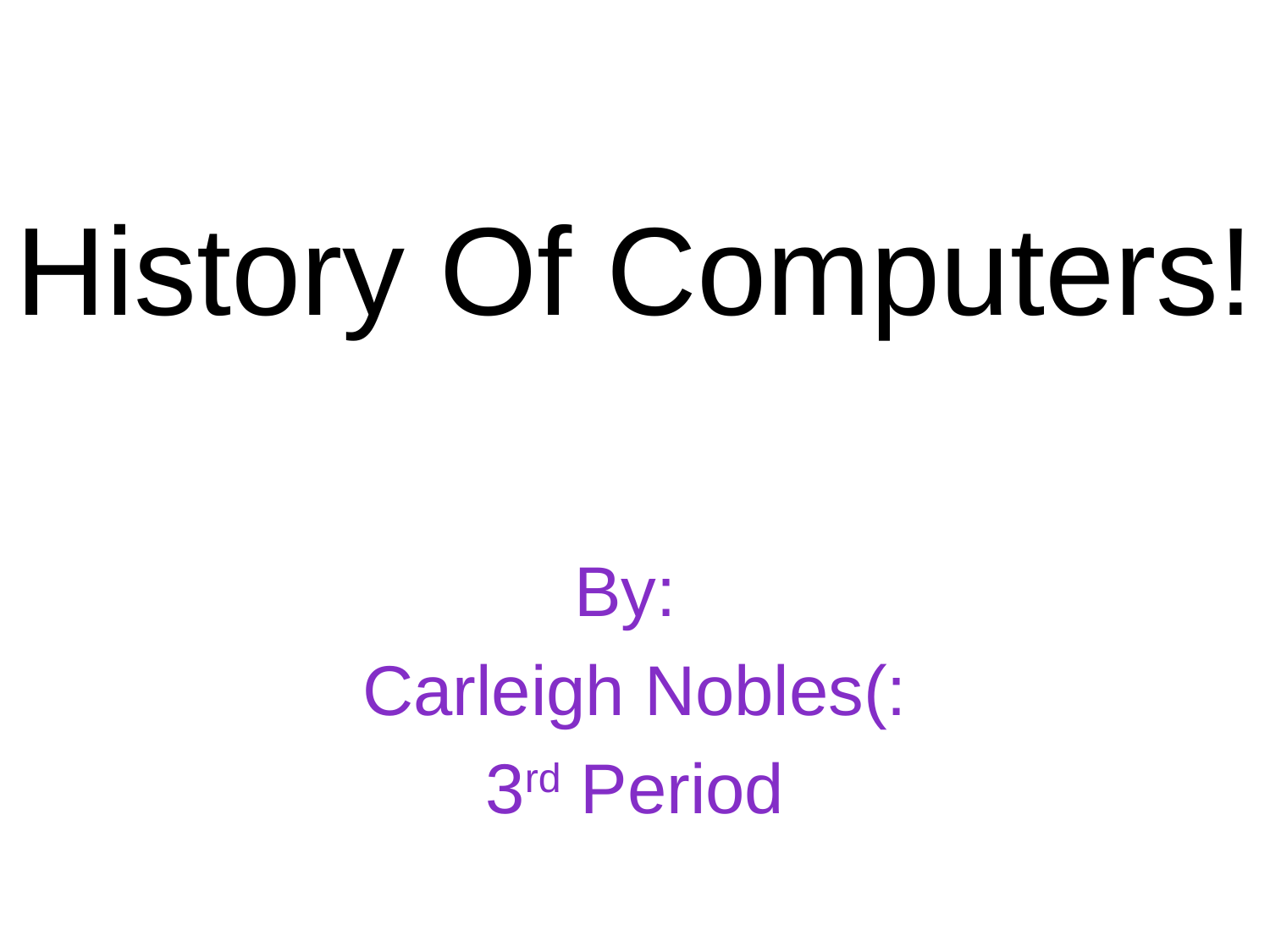

# History Of Computers!
By:
Carleigh Nobles(:
3rd Period